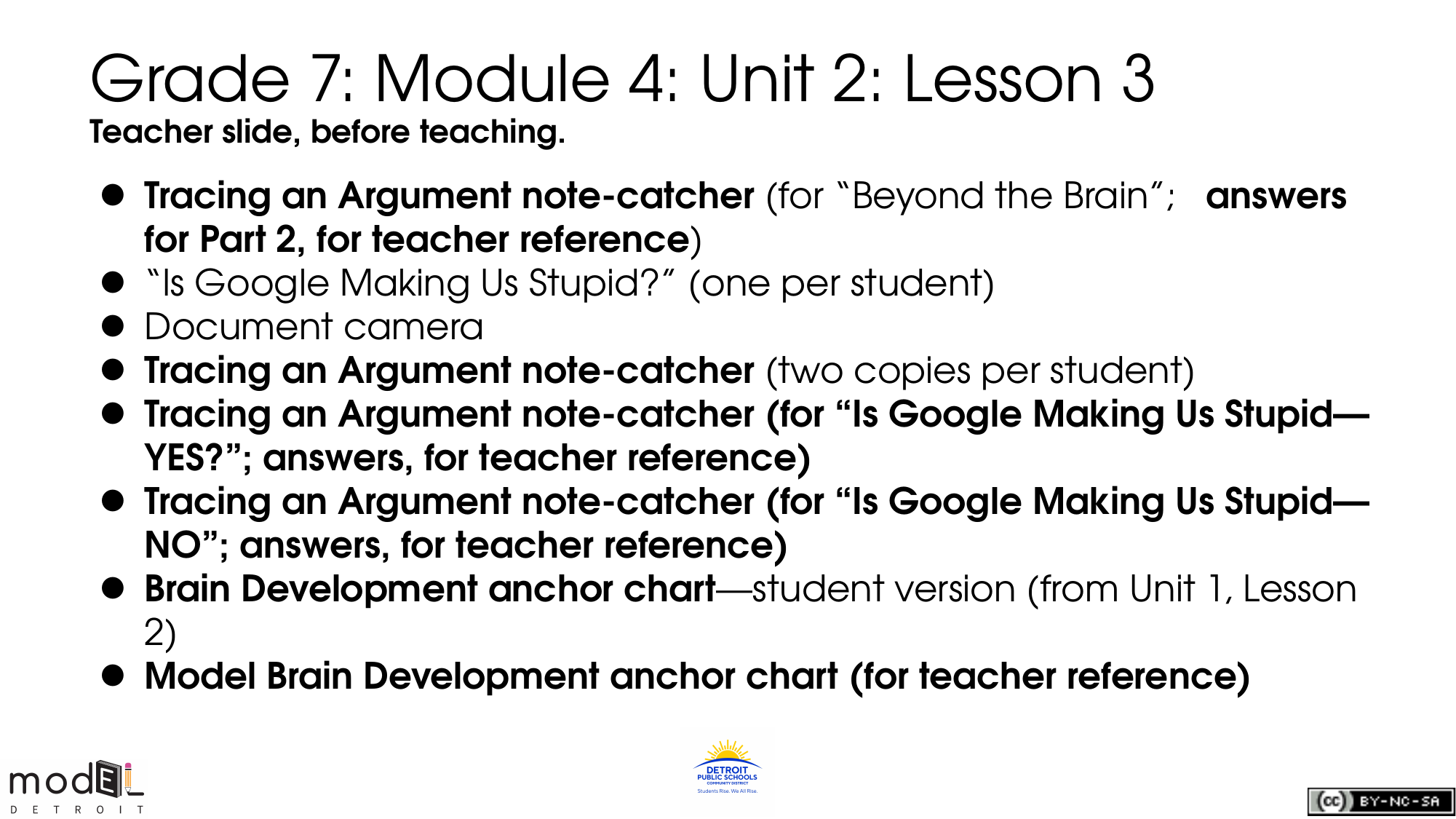

# Grade 7: Module 4: Unit 2: Lesson 3
Teacher slide, before teaching.
Tracing an Argument note-catcher (for “Beyond the Brain”;   answers for Part 2, for teacher reference)
“Is Google Making Us Stupid?” (one per student)
Document camera
Tracing an Argument note-catcher (two copies per student)
Tracing an Argument note-catcher (for “Is Google Making Us Stupid—YES?”; answers, for teacher reference)
Tracing an Argument note-catcher (for “Is Google Making Us Stupid—NO”; answers, for teacher reference)
Brain Development anchor chart—student version (from Unit 1, Lesson 2)
Model Brain Development anchor chart (for teacher reference)